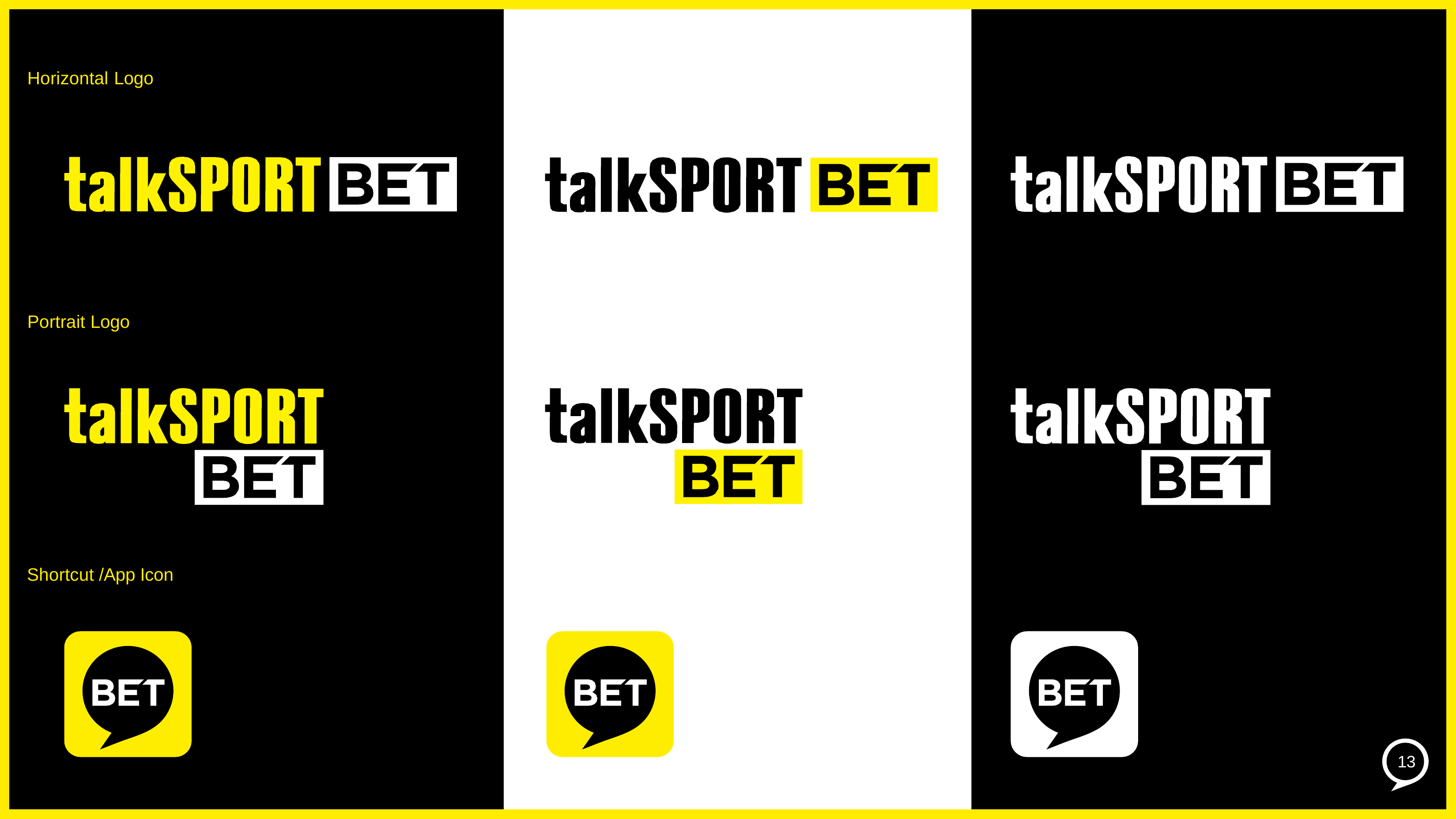

Horizontal Logo

Portrait Logo
Shortcut /App Icon
13